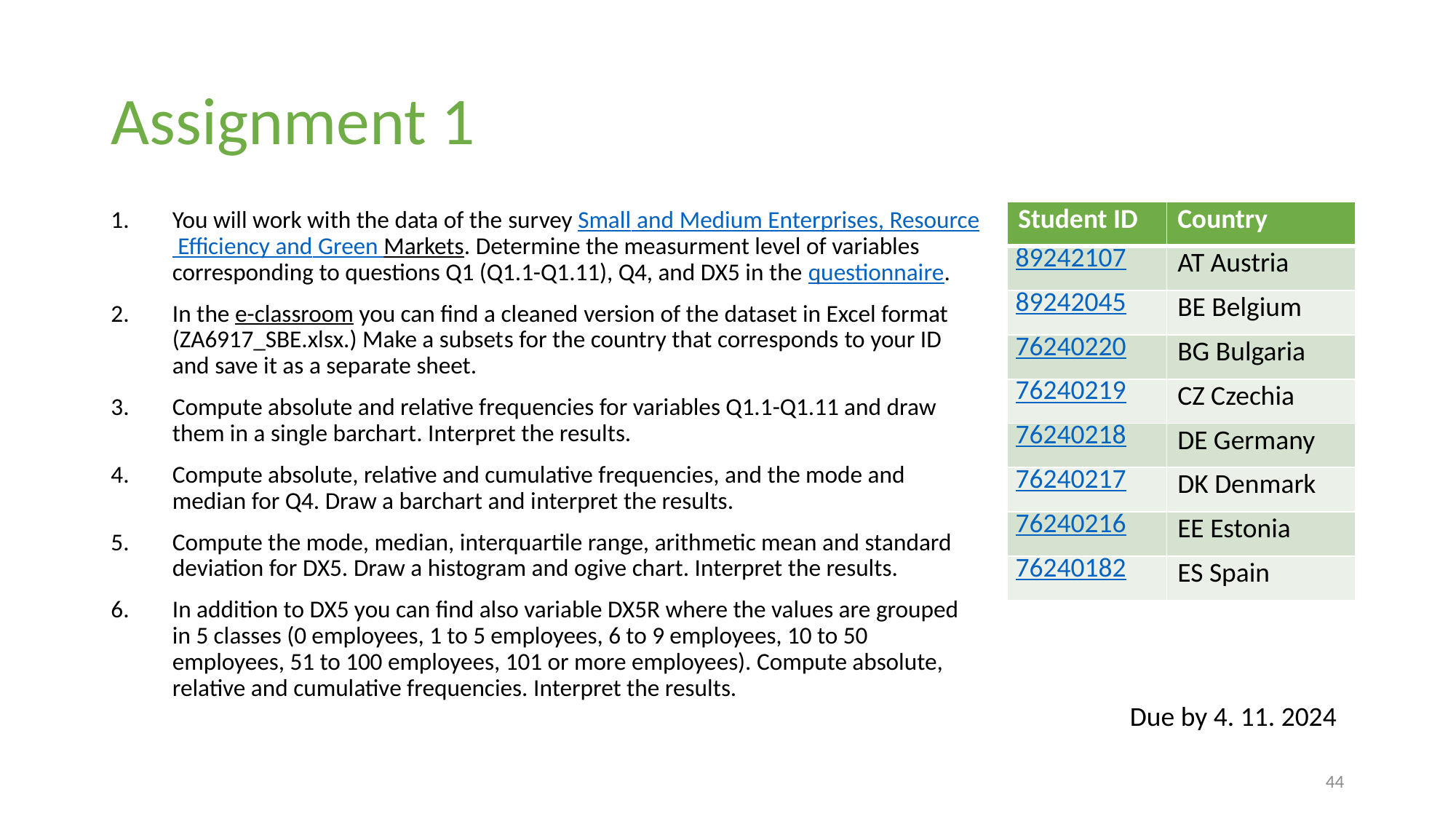

# Assignment 1
You will work with the data of the survey Small and Medium Enterprises, Resource Efficiency and Green Markets. Determine the measurment level of variables corresponding to questions Q1 (Q1.1-Q1.11), Q4, and DX5 in the questionnaire.
In the e-classroom you can find a cleaned version of the dataset in Excel format (ZA6917_SBE.xlsx.) Make a subsets for the country that corresponds to your ID and save it as a separate sheet.
Compute absolute and relative frequencies for variables Q1.1-Q1.11 and draw them in a single barchart. Interpret the results.
Compute absolute, relative and cumulative frequencies, and the mode and median for Q4. Draw a barchart and interpret the results.
Compute the mode, median, interquartile range, arithmetic mean and standard deviation for DX5. Draw a histogram and ogive chart. Interpret the results.
In addition to DX5 you can find also variable DX5R where the values are grouped in 5 classes (0 employees, 1 to 5 employees, 6 to 9 employees, 10 to 50 employees, 51 to 100 employees, 101 or more employees). Compute absolute, relative and cumulative frequencies. Interpret the results.
| Student ID | Country |
| --- | --- |
| 89242107 | AT Austria |
| 89242045 | BE Belgium |
| 76240220 | BG Bulgaria |
| 76240219 | CZ Czechia |
| 76240218 | DE Germany |
| 76240217 | DK Denmark |
| 76240216 | EE Estonia |
| 76240182 | ES Spain |
Due by 4. 11. 2024
44